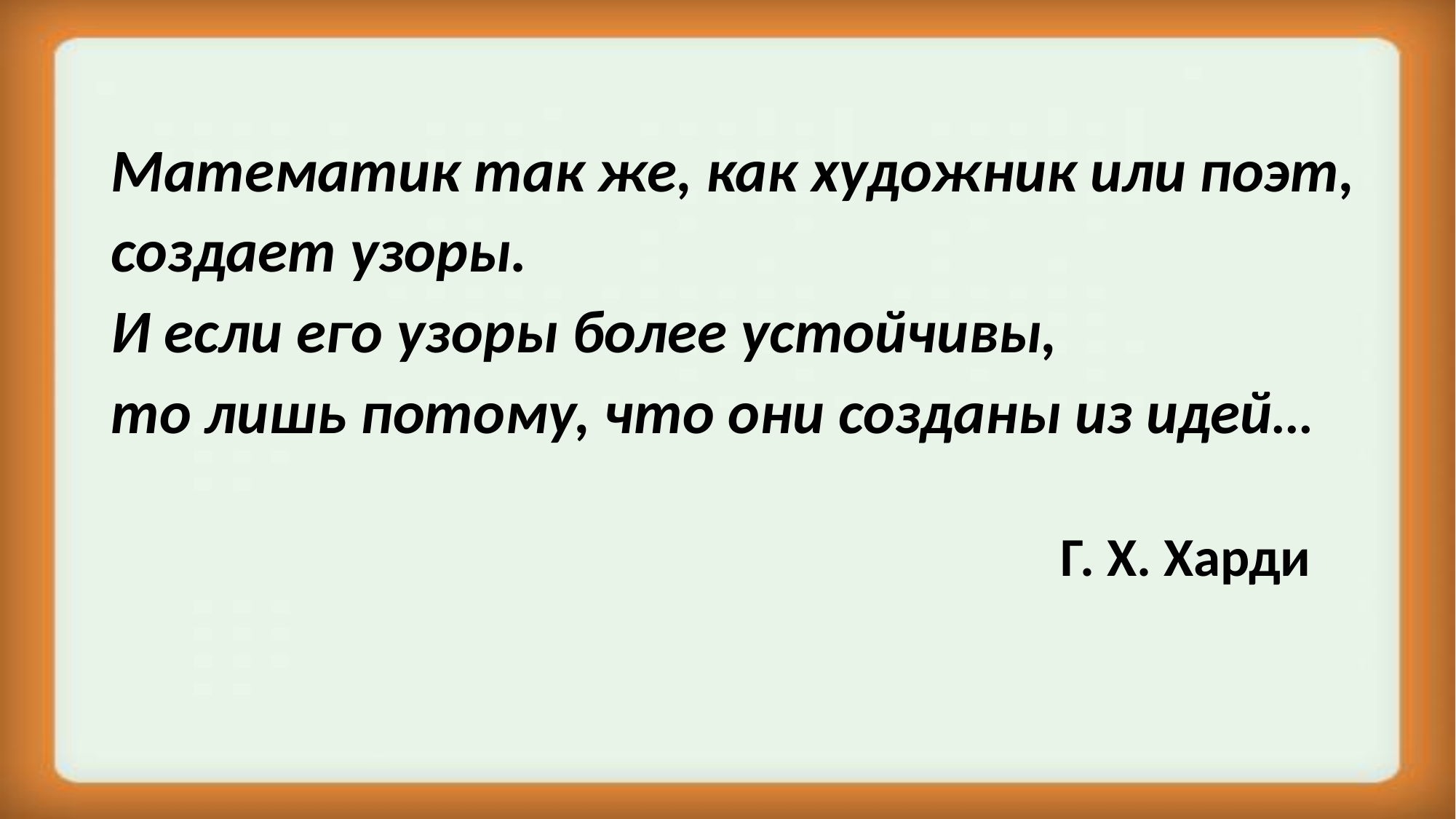

Математик так же, как художник или поэт,
создает узоры.
И если его узоры более устойчивы,
то лишь потому, что они созданы из идей…

                                                                                       Г. Х. Харди